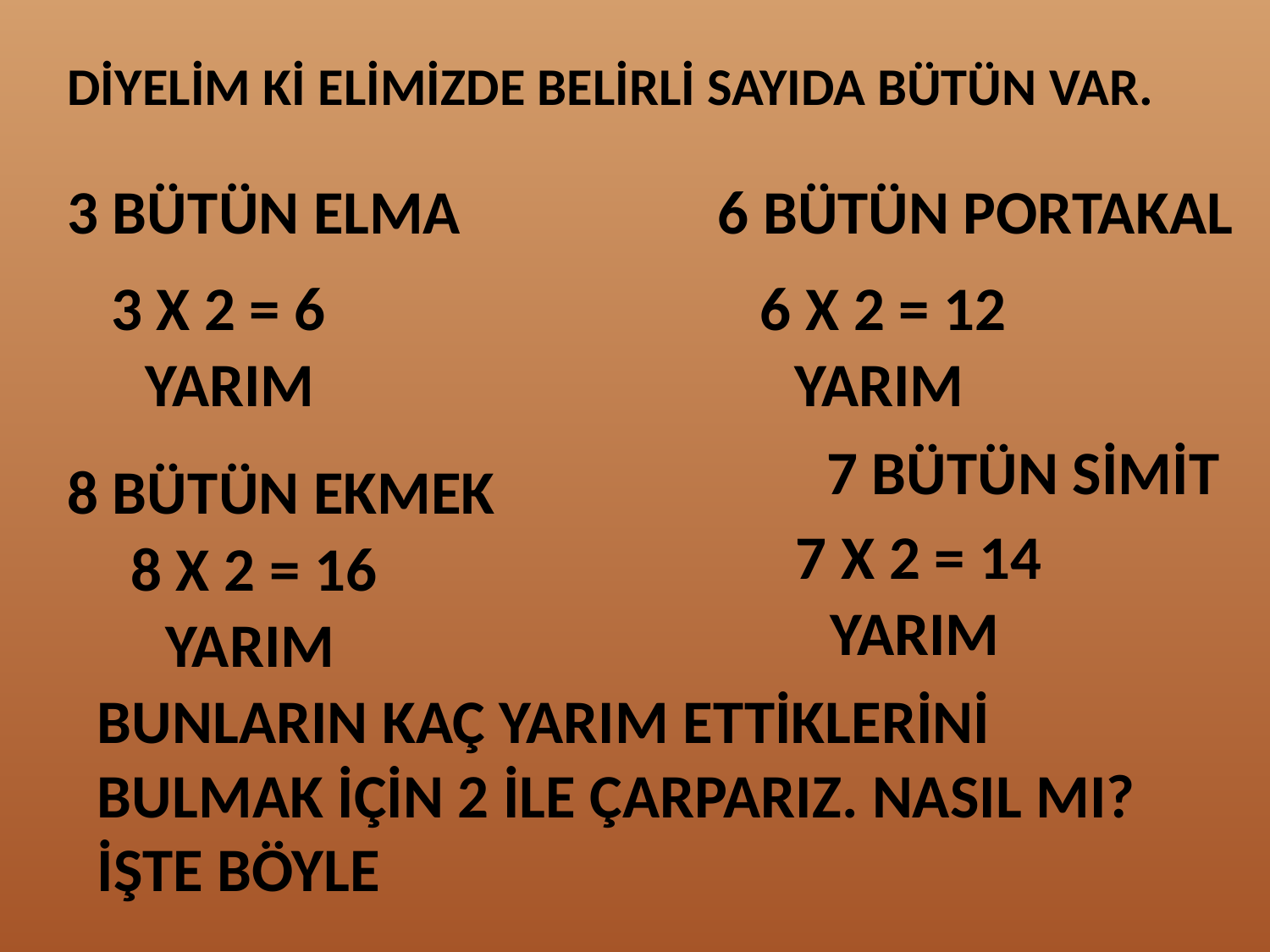

DİYELİM Kİ ELİMİZDE BELİRLİ SAYIDA BÜTÜN VAR.
3 BÜTÜN ELMA
6 BÜTÜN PORTAKAL
    6 X 2 = 12
       YARIM
    3 X 2 = 6
       YARIM
7 BÜTÜN SİMİT
8 BÜTÜN EKMEK
    7 X 2 = 14
       YARIM
    8 X 2 = 16
       YARIM
BUNLARIN KAÇ YARIM ETTİKLERİNİ BULMAK İÇİN 2 İLE ÇARPARIZ. NASIL MI? İŞTE BÖYLE